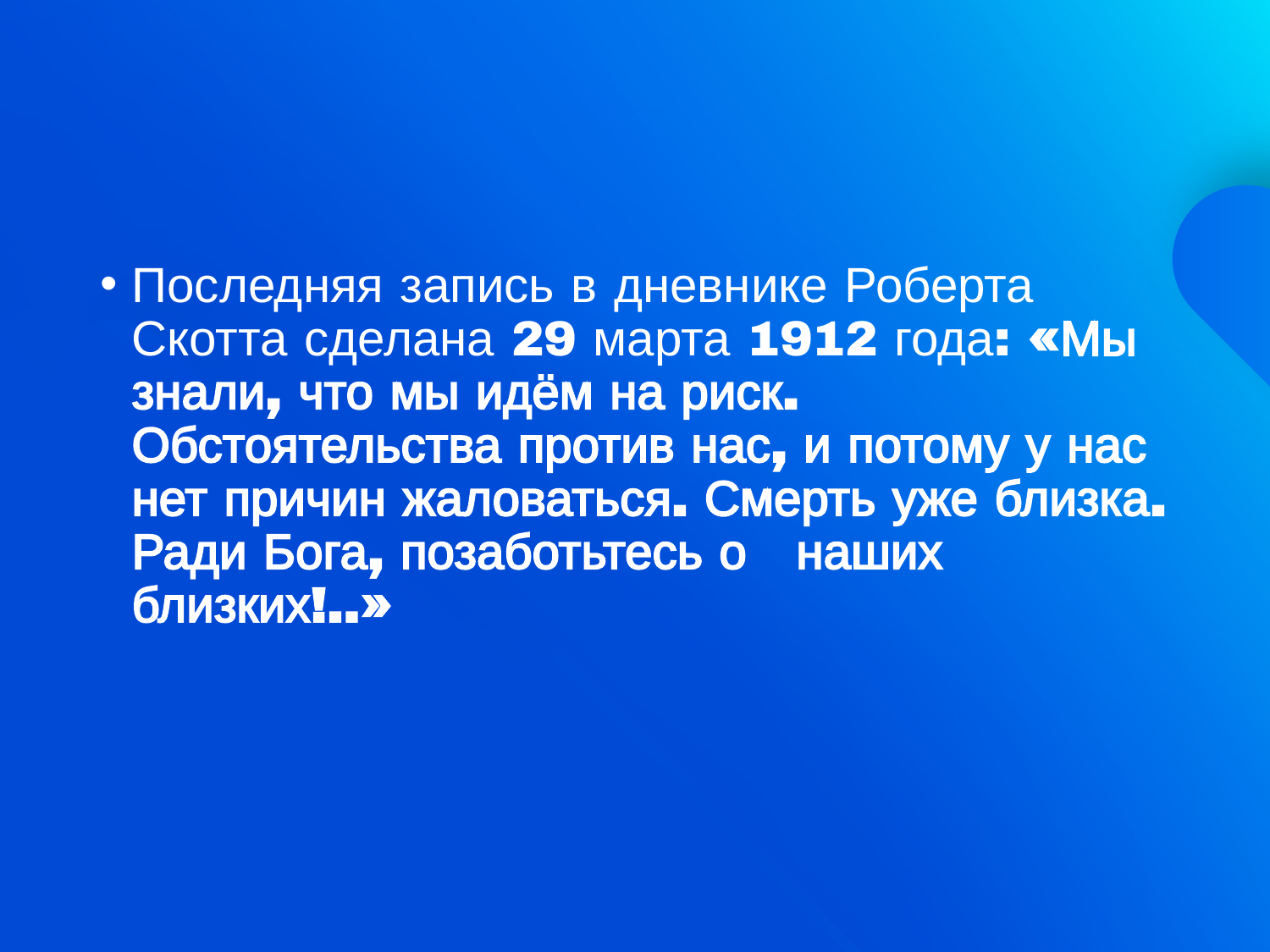

#
Последняя запись в дневнике Роберта Скотта сделана 29 марта 1912 года: «Мы знали, что мы идём на риск. Обстоятельства против нас, и потому у нас нет причин жаловаться. Смерть уже близка. Ради Бога, позаботьтесь о   наших близких!..»